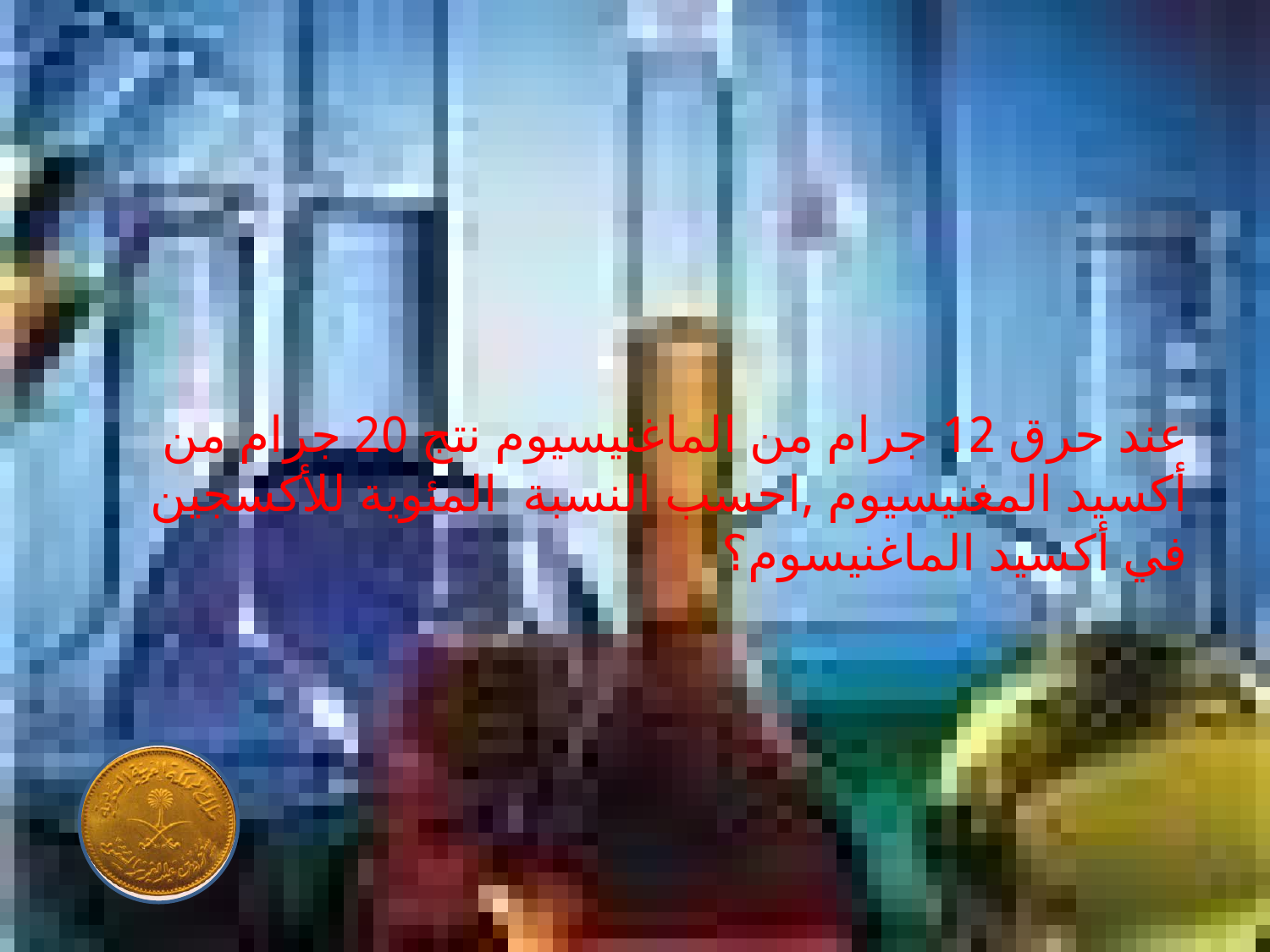

عند حرق 12 جرام من الماغنيسيوم نتج 20 جرام من أكسيد المغنيسيوم ,احسب النسبة  المئوية للأكسجين في أكسيد الماغنيسوم؟